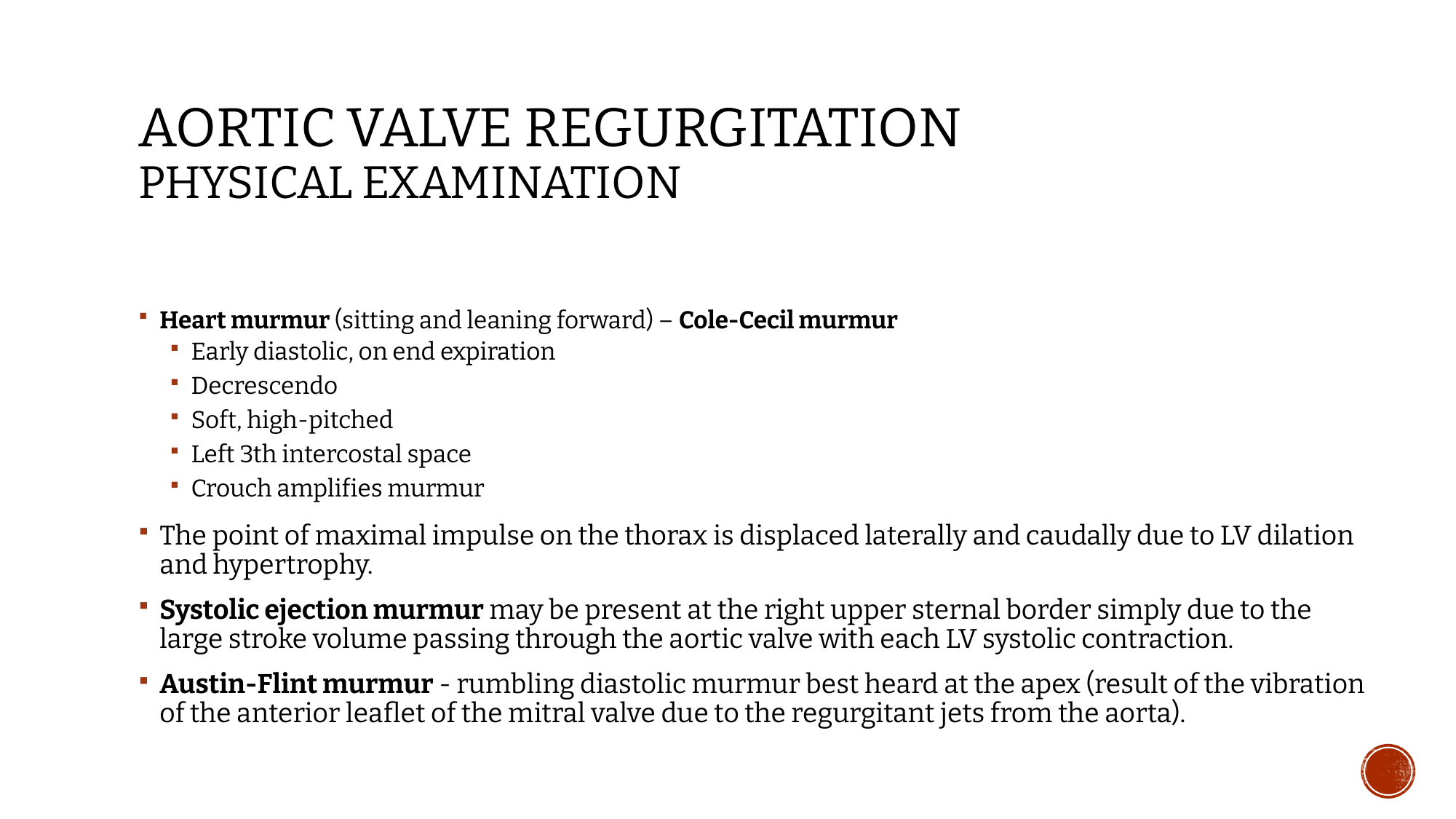

# AORTIC VALVE REGURGITATION PHYSICAL EXAMINATION

Heart murmur (sitting and leaning forward) – Cole-Cecil murmur
Early diastolic, on end expiration
Decrescendo
Soft, high-pitched
Left 3th intercostal space
Crouch amplifies murmur
The point of maximal impulse on the thorax is displaced laterally and caudally due to LV dilation and hypertrophy.
Systolic ejection murmur may be present at the right upper sternal border simply due to the large stroke volume passing through the aortic valve with each LV systolic contraction.
Austin-Flint murmur - rumbling diastolic murmur best heard at the apex (result of the vibration of the anterior leaflet of the mitral valve due to the regurgitant jets from the aorta).